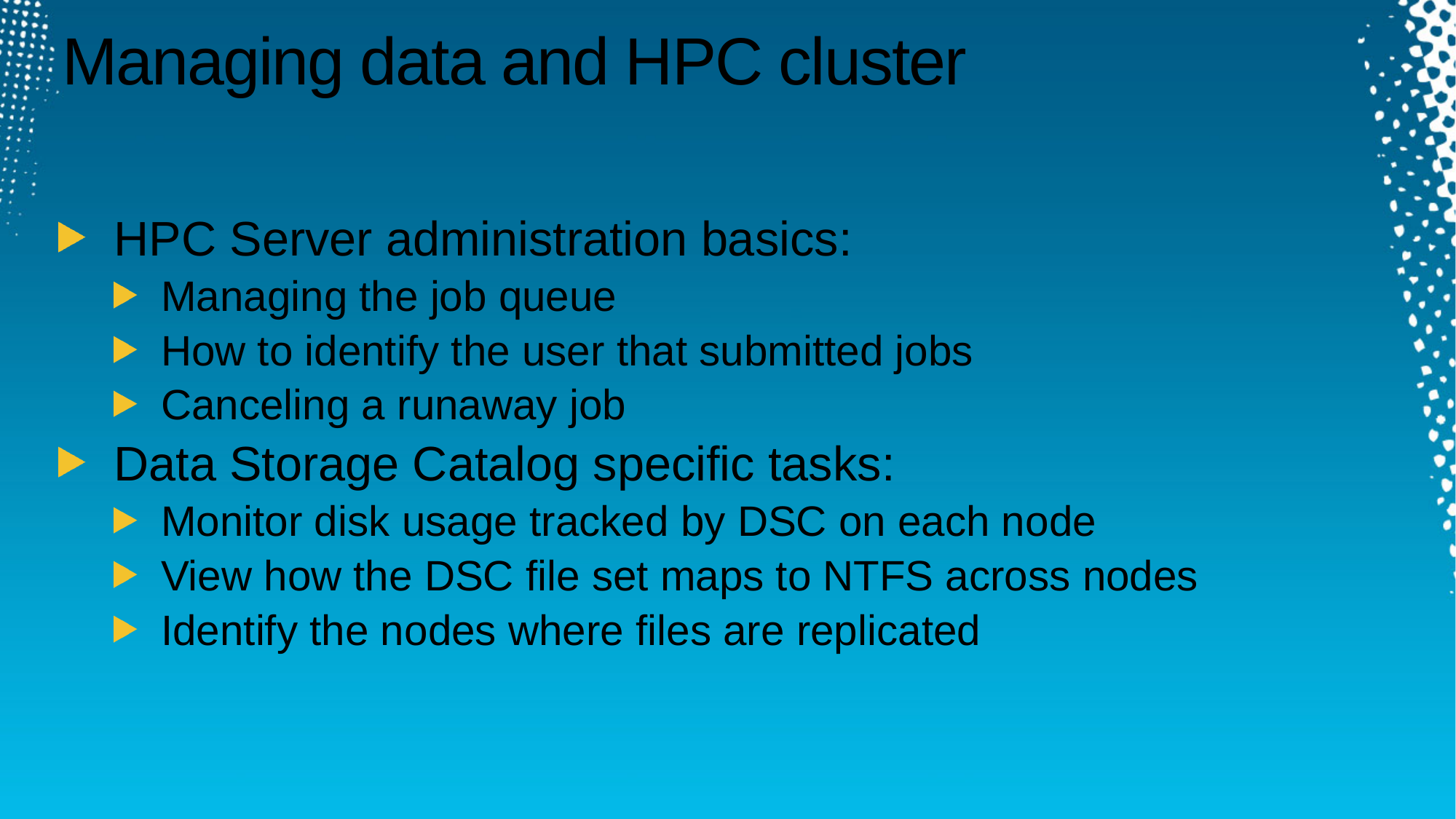

# Managing data and HPC cluster
HPC Server administration basics:
Managing the job queue
How to identify the user that submitted jobs
Canceling a runaway job
Data Storage Catalog specific tasks:
Monitor disk usage tracked by DSC on each node
View how the DSC file set maps to NTFS across nodes
Identify the nodes where files are replicated